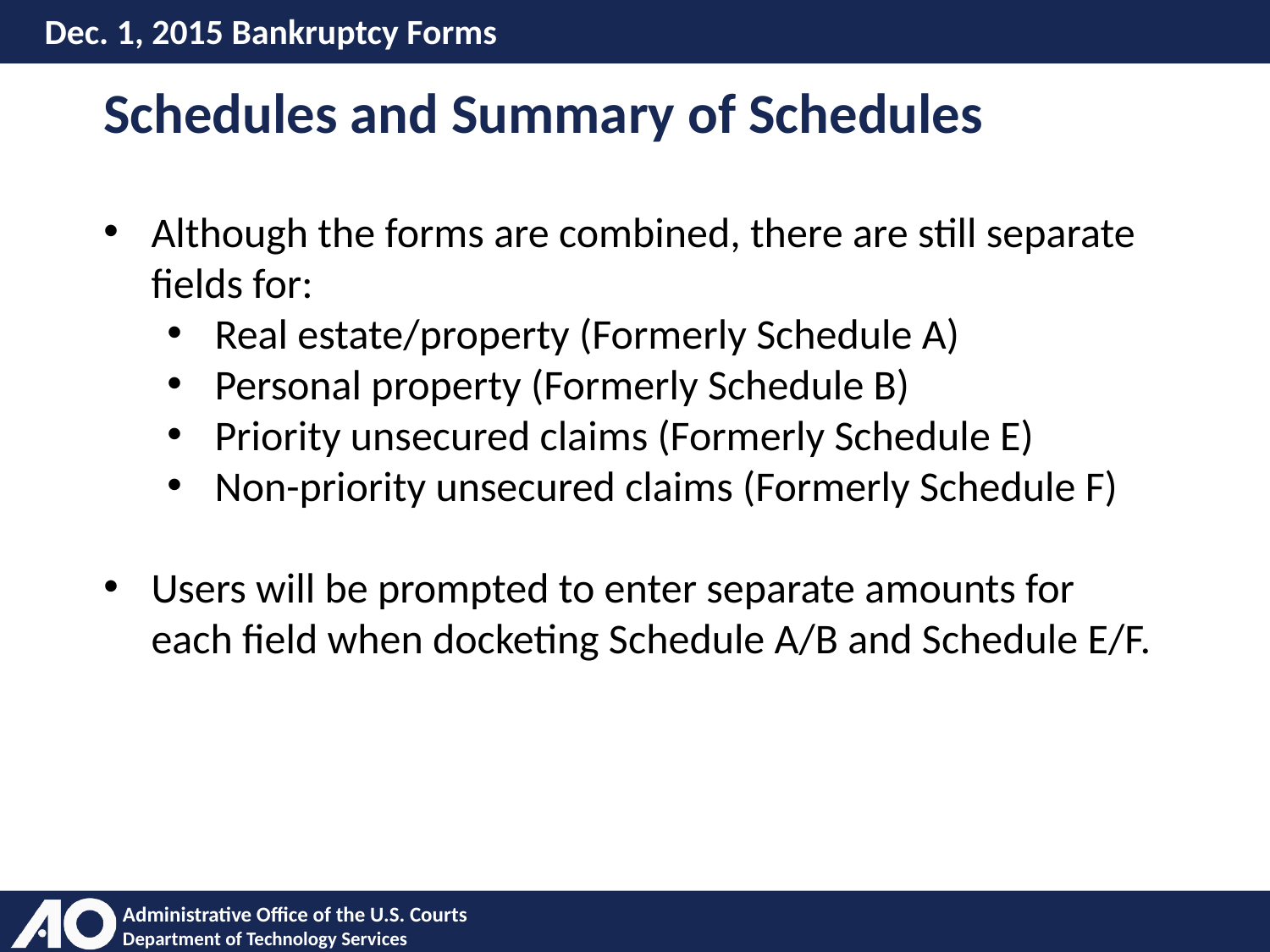

# Dec. 1, 2015 Bankruptcy Forms
Schedules and Summary of Schedules
Although the forms are combined, there are still separate fields for:
Real estate/property (Formerly Schedule A)
Personal property (Formerly Schedule B)
Priority unsecured claims (Formerly Schedule E)
Non-priority unsecured claims (Formerly Schedule F)

Users will be prompted to enter separate amounts for each field when docketing Schedule A/B and Schedule E/F.